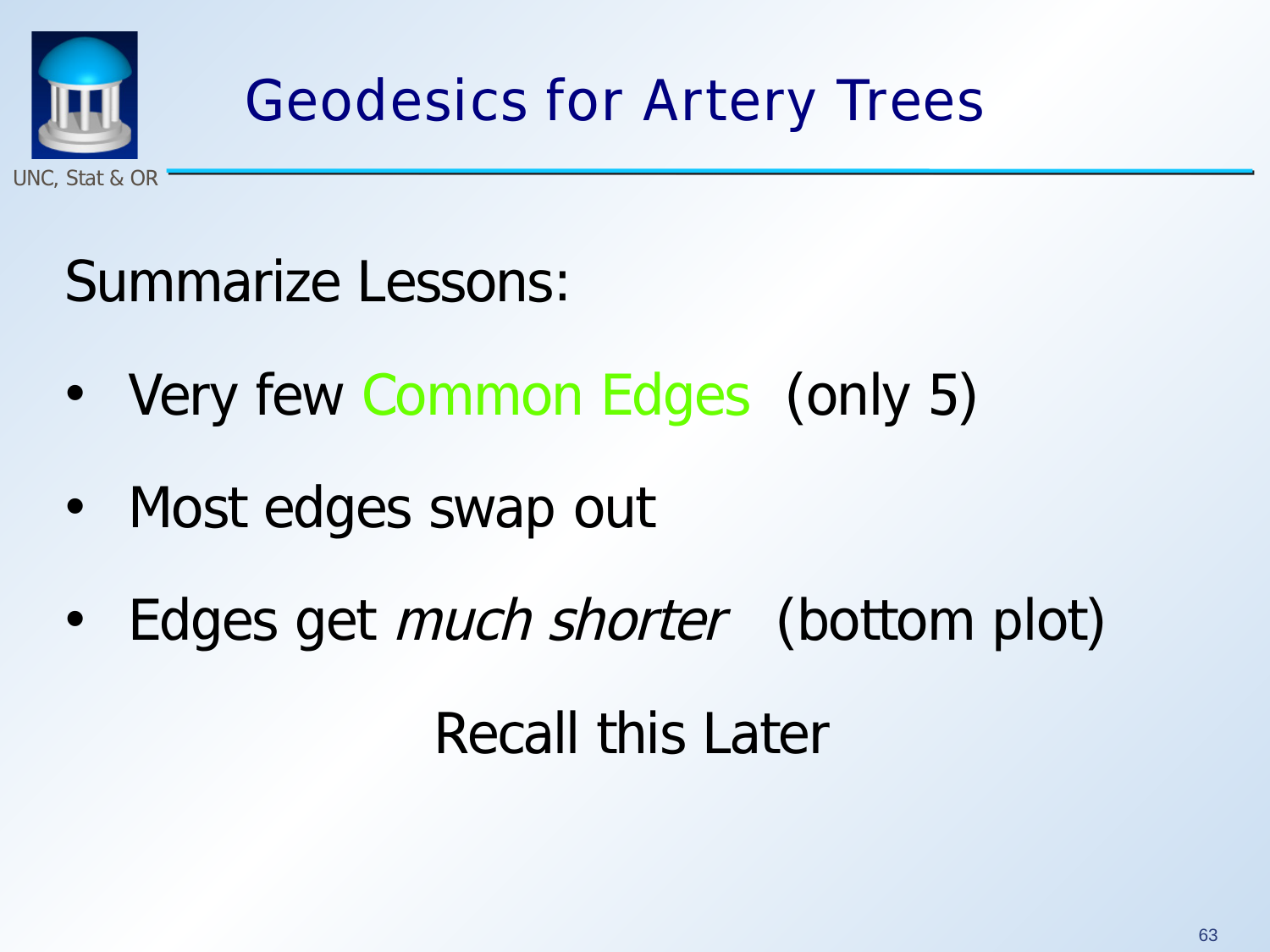

# Geodesics for Artery Trees
Summarize Lessons:
Very few Common Edges  (only 5)
Most edges swap out
Edges get much shorter   (bottom plot)
Recall this Later